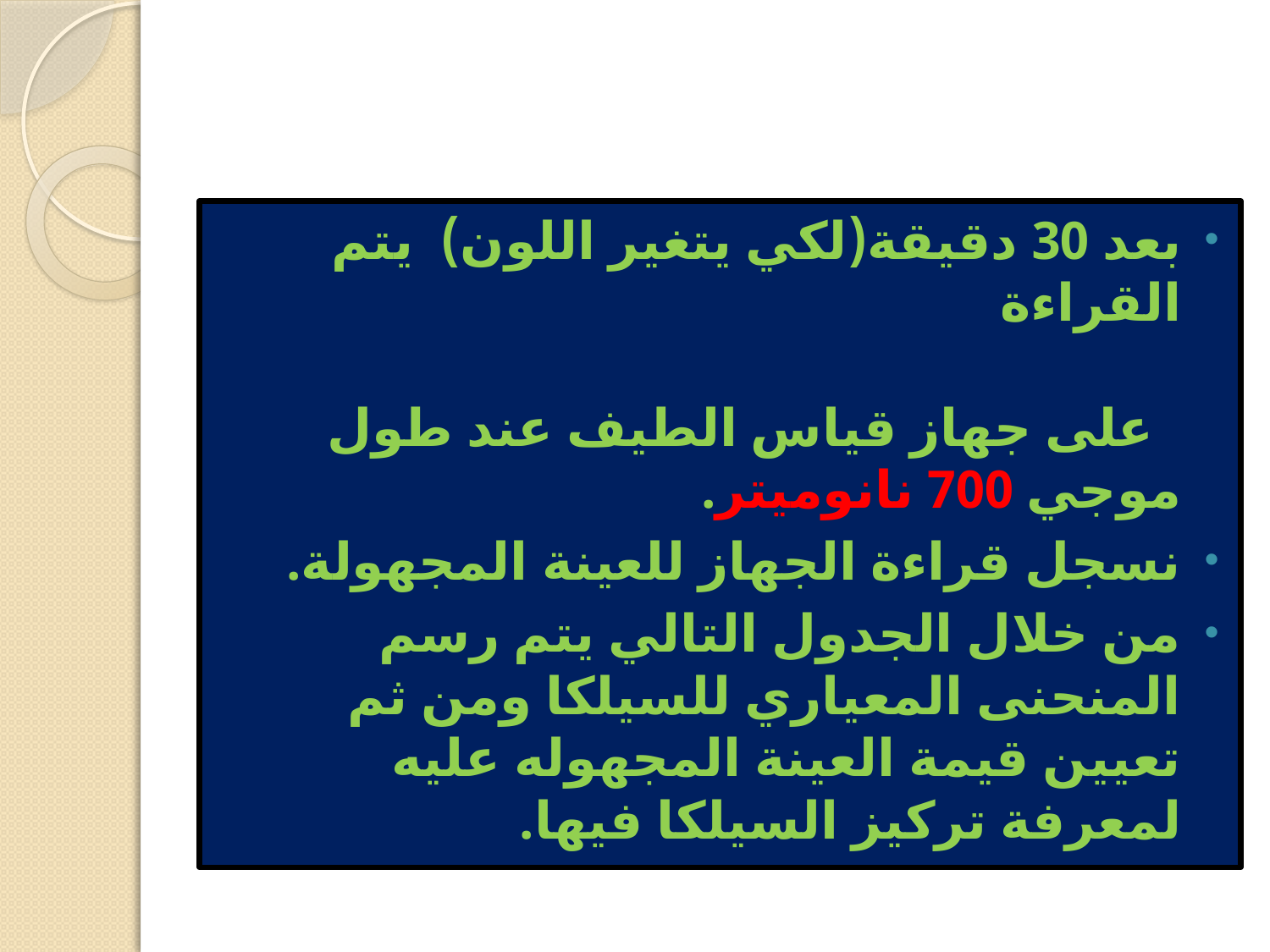

#
بعد 30 دقيقة(لكي يتغير اللون)  يتم القراءة                                                                                                                                     على جهاز قياس الطيف عند طول موجي 700 نانوميتر.
نسجل قراءة الجهاز للعينة المجهولة.
من خلال الجدول التالي يتم رسم المنحنى المعياري للسيلكا ومن ثم تعيين قيمة العينة المجهوله عليه لمعرفة تركيز السيلكا فيها.